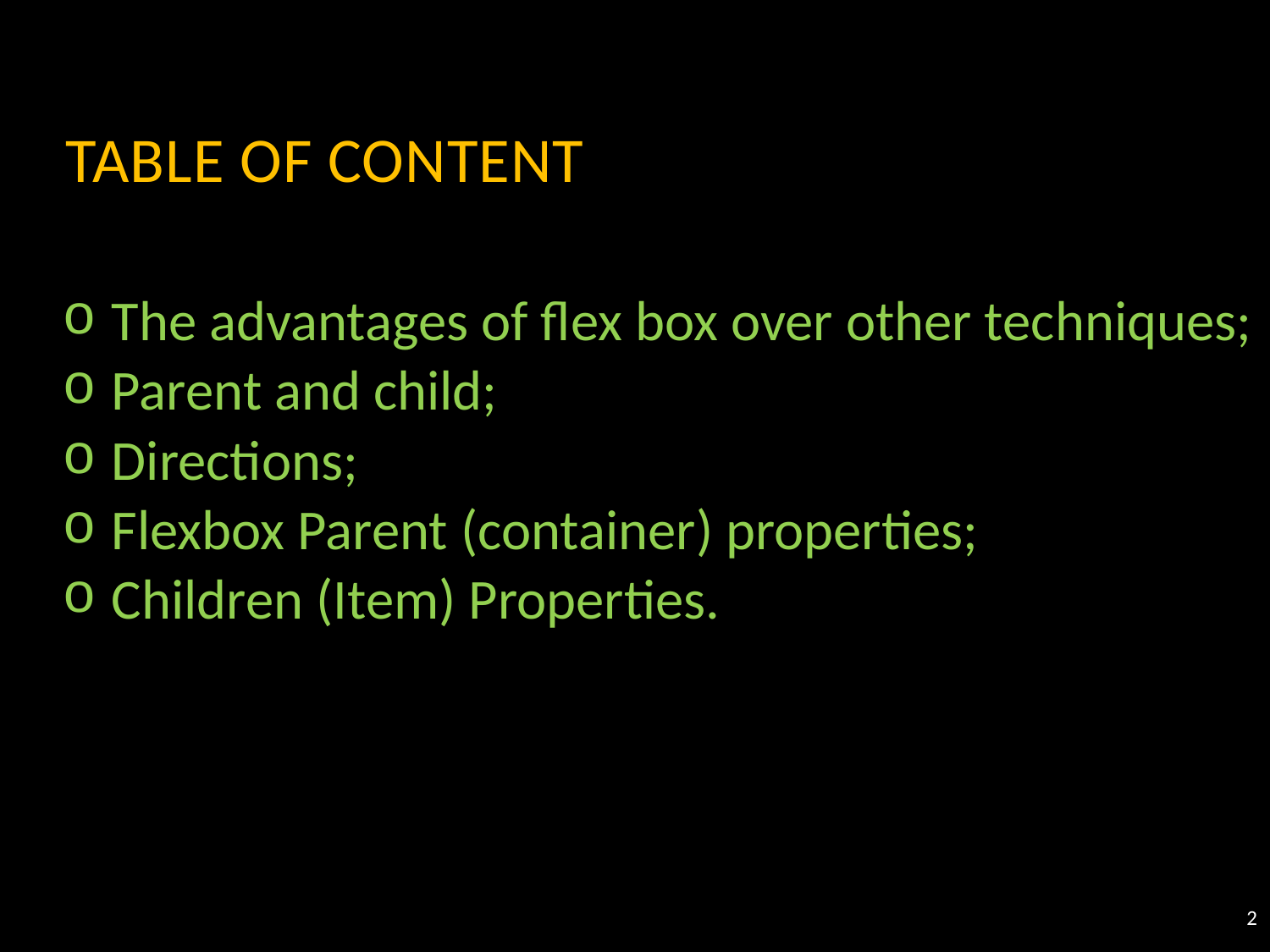

Table of content
The advantages of flex box over other techniques;
Parent and child;
Directions;
Flexbox Parent (container) properties;
Children (Item) Properties.

2